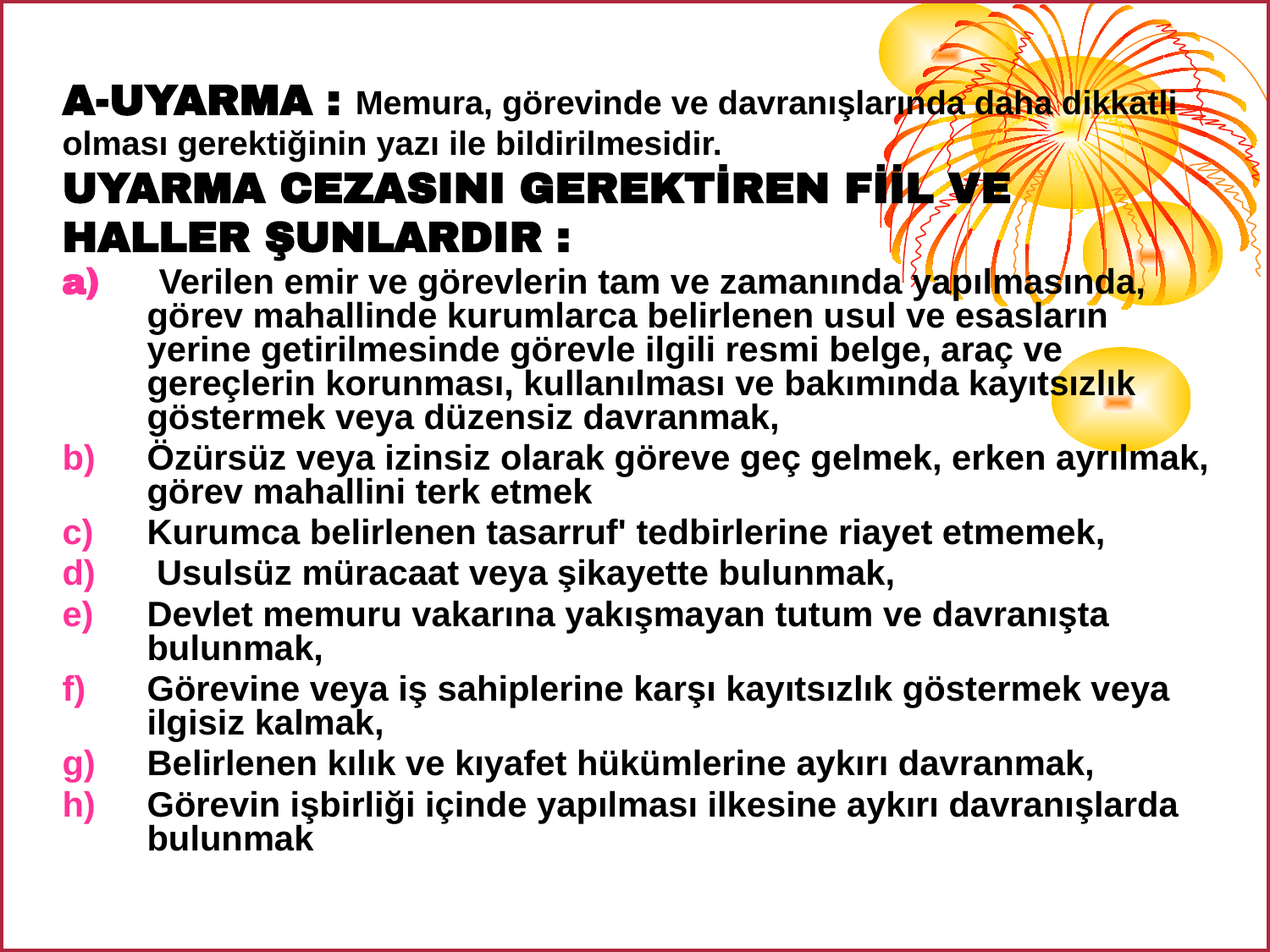

|  |
| --- |
A-UYARMA : Memura, görevinde ve davranışlarında daha dikkatli
olması gerektiğinin yazı ile bildirilmesidir.
UYARMA CEZASINI GEREKTİREN FİİL VE
HALLER ŞUNLARDIR :
 Verilen emir ve görevlerin tam ve zamanında yapılmasında, görev mahallinde kurumlarca belirlenen usul ve esasların yerine getirilmesinde görevle ilgili resmi belge, araç ve gereçlerin korunması, kullanılması ve bakımında kayıtsızlık göstermek veya düzensiz davranmak,
Özürsüz veya izinsiz olarak göreve geç gelmek, erken ayrılmak, görev mahallini terk etmek
Kurumca belirlenen tasarruf' tedbirlerine riayet etmemek,
 Usulsüz müracaat veya şikayette bulunmak,
Devlet memuru vakarına yakışmayan tutum ve davranışta bulunmak,
Görevine veya iş sahiplerine karşı kayıtsızlık göstermek veya ilgisiz kalmak,
Belirlenen kılık ve kıyafet hükümlerine aykırı davranmak,
Görevin işbirliği içinde yapılması ilkesine aykırı davranışlarda bulunmak
|  |
| --- |